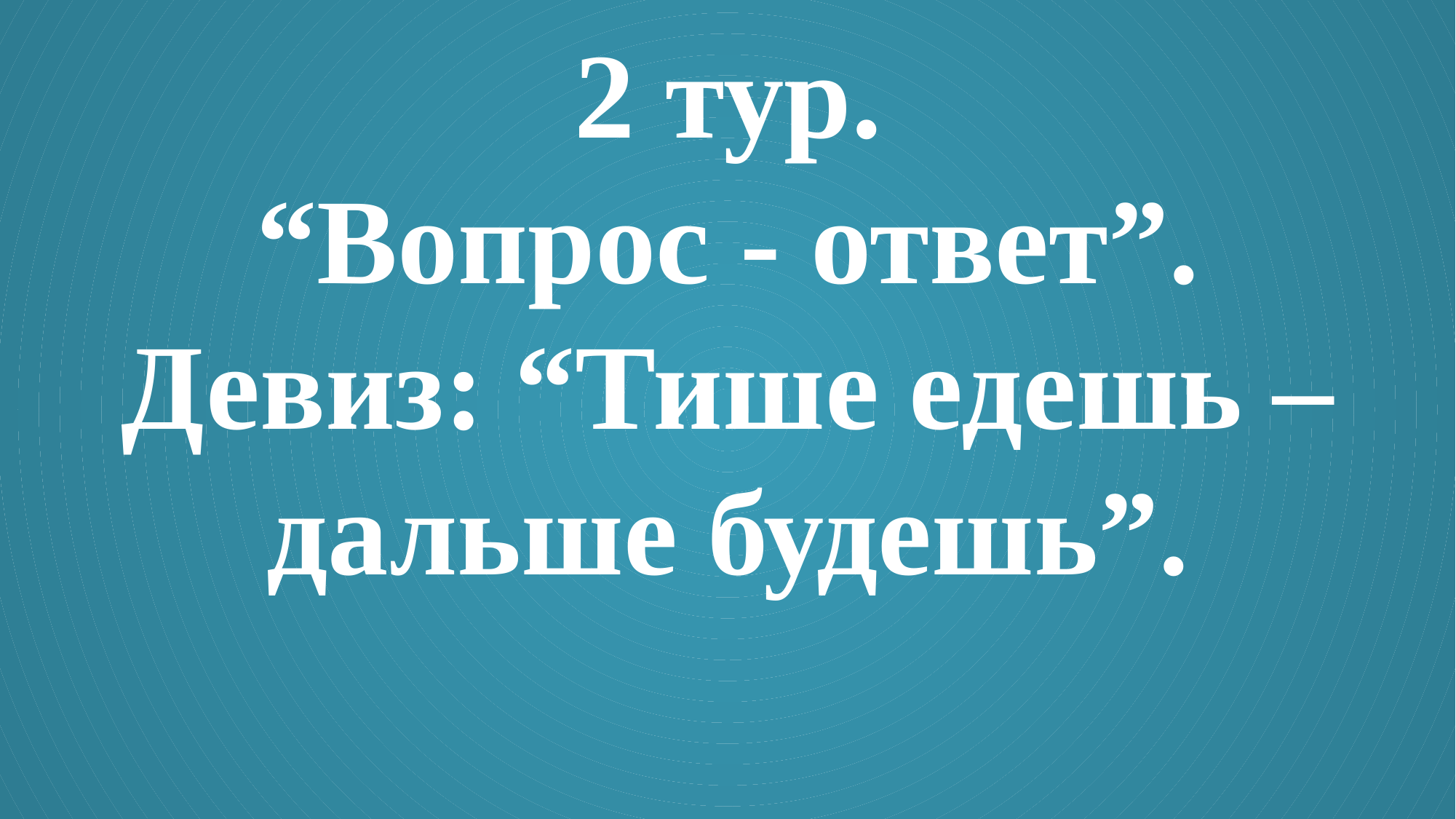

2 тур.
“Вопрос - ответ”.
Девиз: “Тише едешь – дальше будешь”.